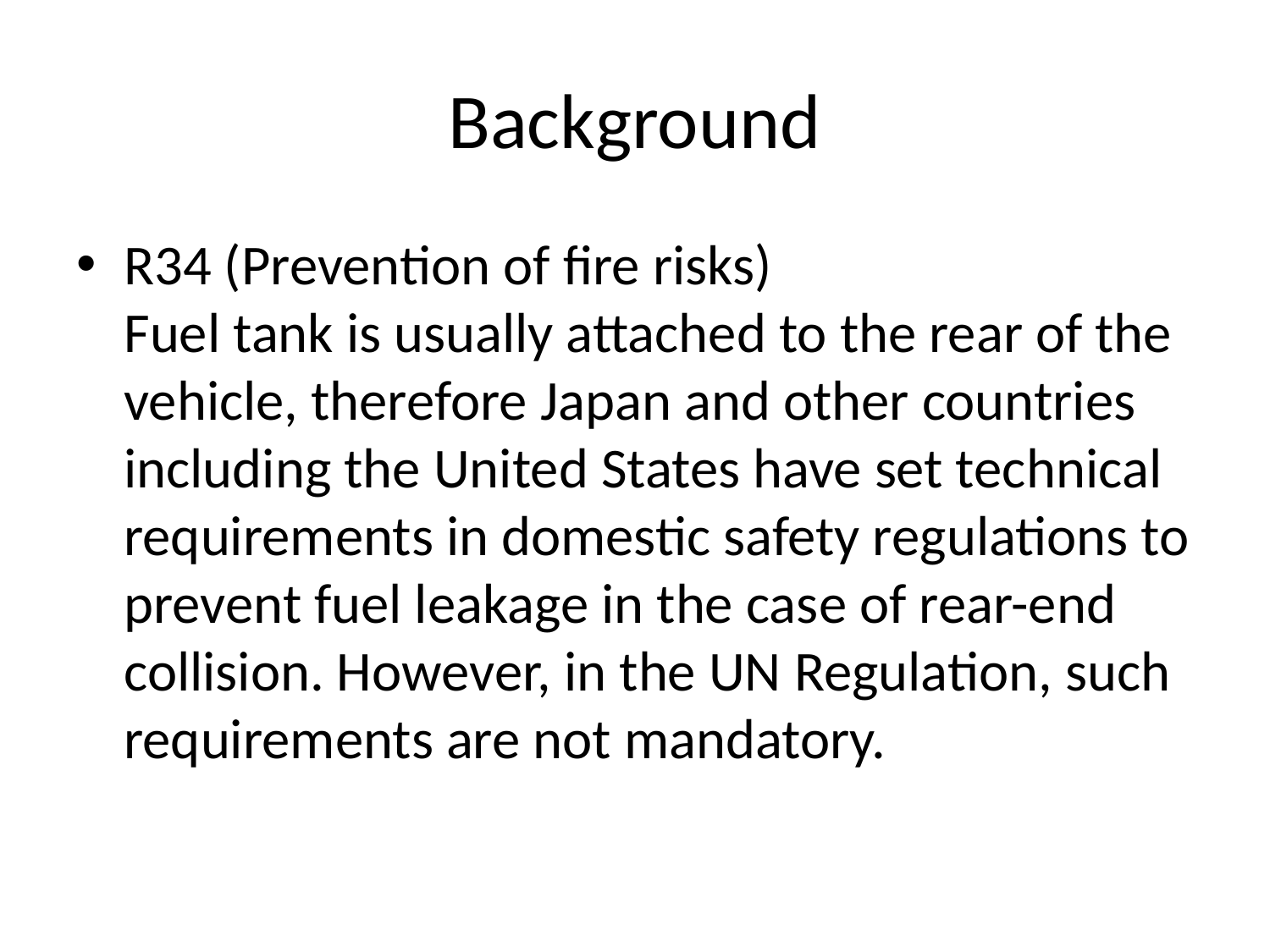

# Background
R34 (Prevention of fire risks)
Fuel tank is usually attached to the rear of the vehicle, therefore Japan and other countries including the United States have set technical requirements in domestic safety regulations to prevent fuel leakage in the case of rear-end collision. However, in the UN Regulation, such requirements are not mandatory.